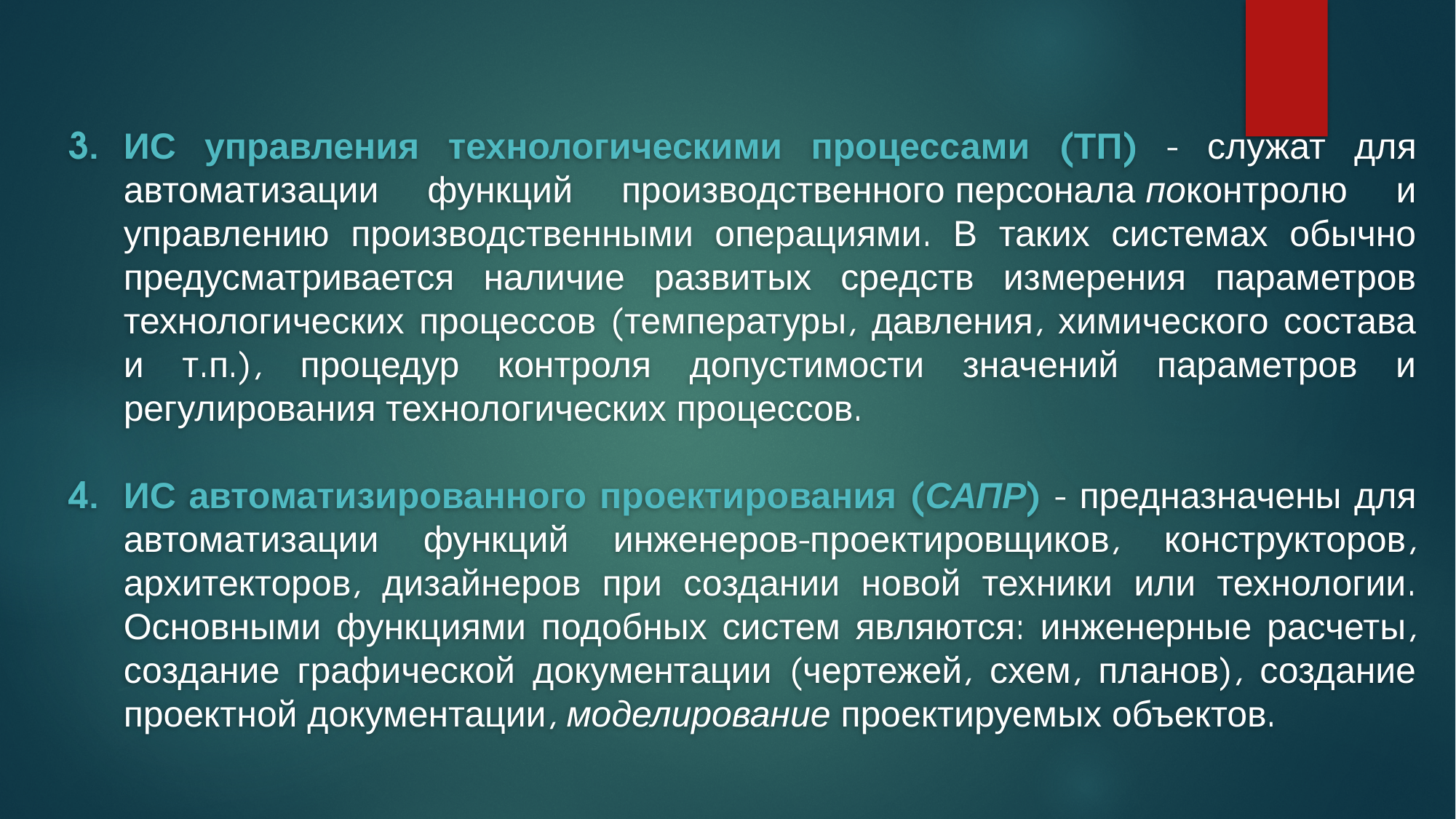

ИС управления технологическими процессами (ТП) - служат для автоматизации функций производственного персонала поконтролю и управлению производственными операциями. В таких системах обычно предусматривается наличие развитых средств измерения параметров технологических процессов (температуры, давления, химического состава и т.п.), процедур контроля допустимости значений параметров и регулирования технологических процессов.

ИС автоматизированного проектирования (САПР) - предназначены для автоматизации функций инженеров-проектировщиков, конструкторов, архитекторов, дизайнеров при создании новой техники или технологии. Основными функциями подобных систем являются: инженерные расчеты, создание графической документации (чертежей, схем, планов), создание проектной документации, моделирование проектируемых объектов.